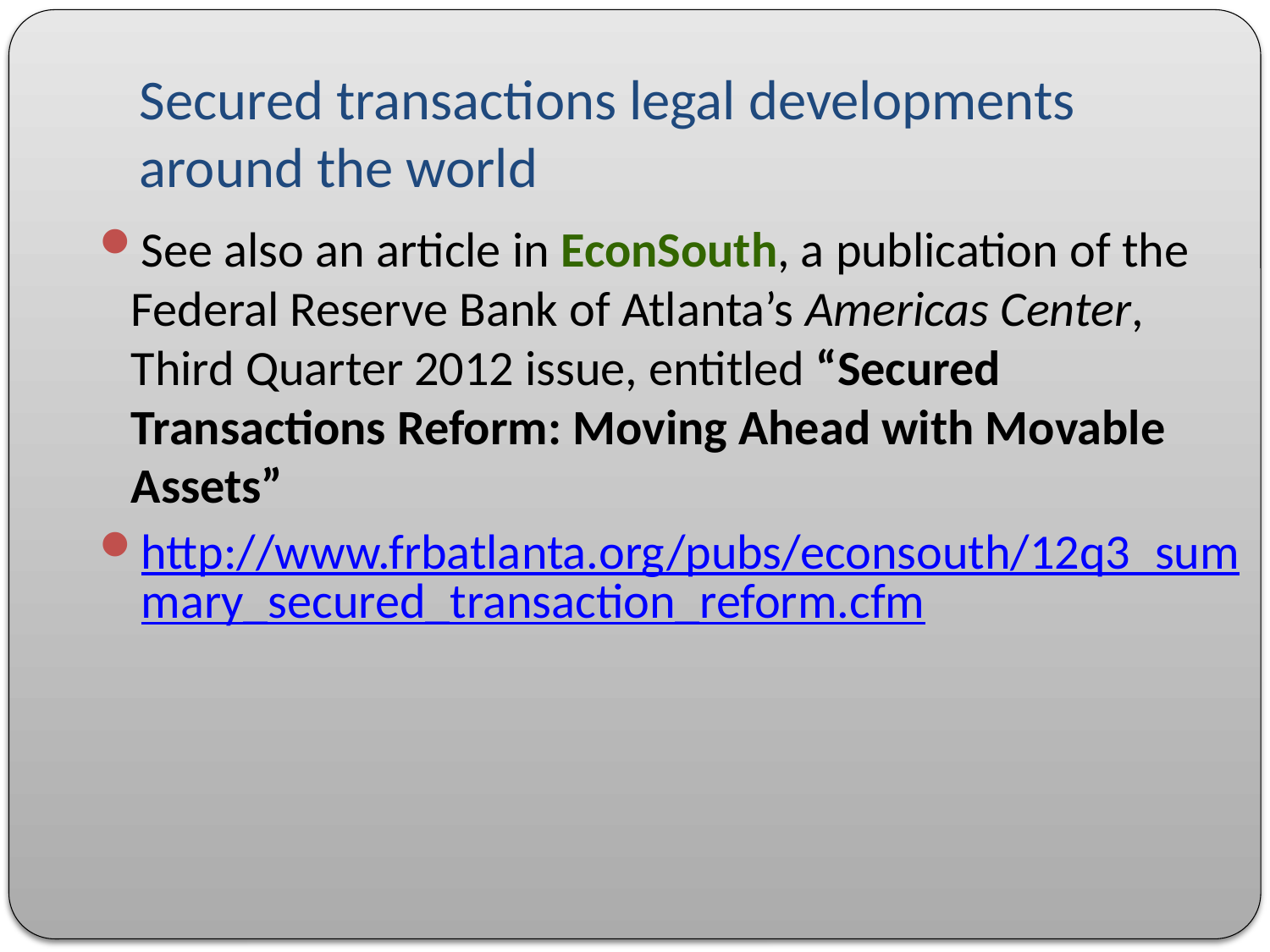

# Secured transactions legal developments  around the world
See also an article in EconSouth, a publication of the Federal Reserve Bank of Atlanta’s Americas Center, Third Quarter 2012 issue, entitled “Secured Transactions Reform: Moving Ahead with Movable Assets”
http://www.frbatlanta.org/pubs/econsouth/12q3_summary_secured_transaction_reform.cfm